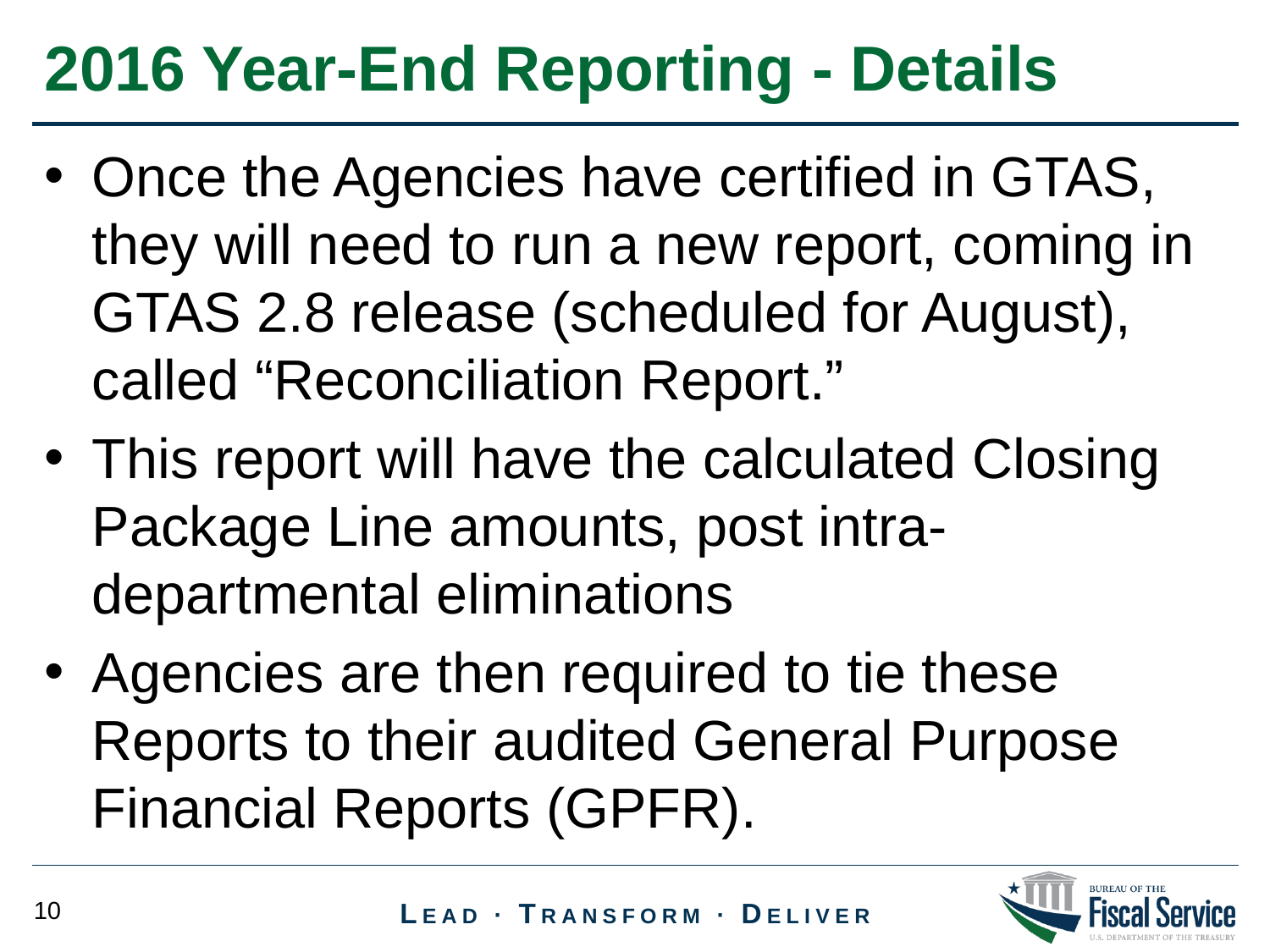

2016 Year-End Reporting - Details

Once the Agencies have certified in GTAS, they will need to run a new report, coming in GTAS 2.8 release (scheduled for August), called “Reconciliation Report.”
This report will have the calculated Closing Package Line amounts, post intra-departmental eliminations
Agencies are then required to tie these Reports to their audited General Purpose Financial Reports (GPFR).